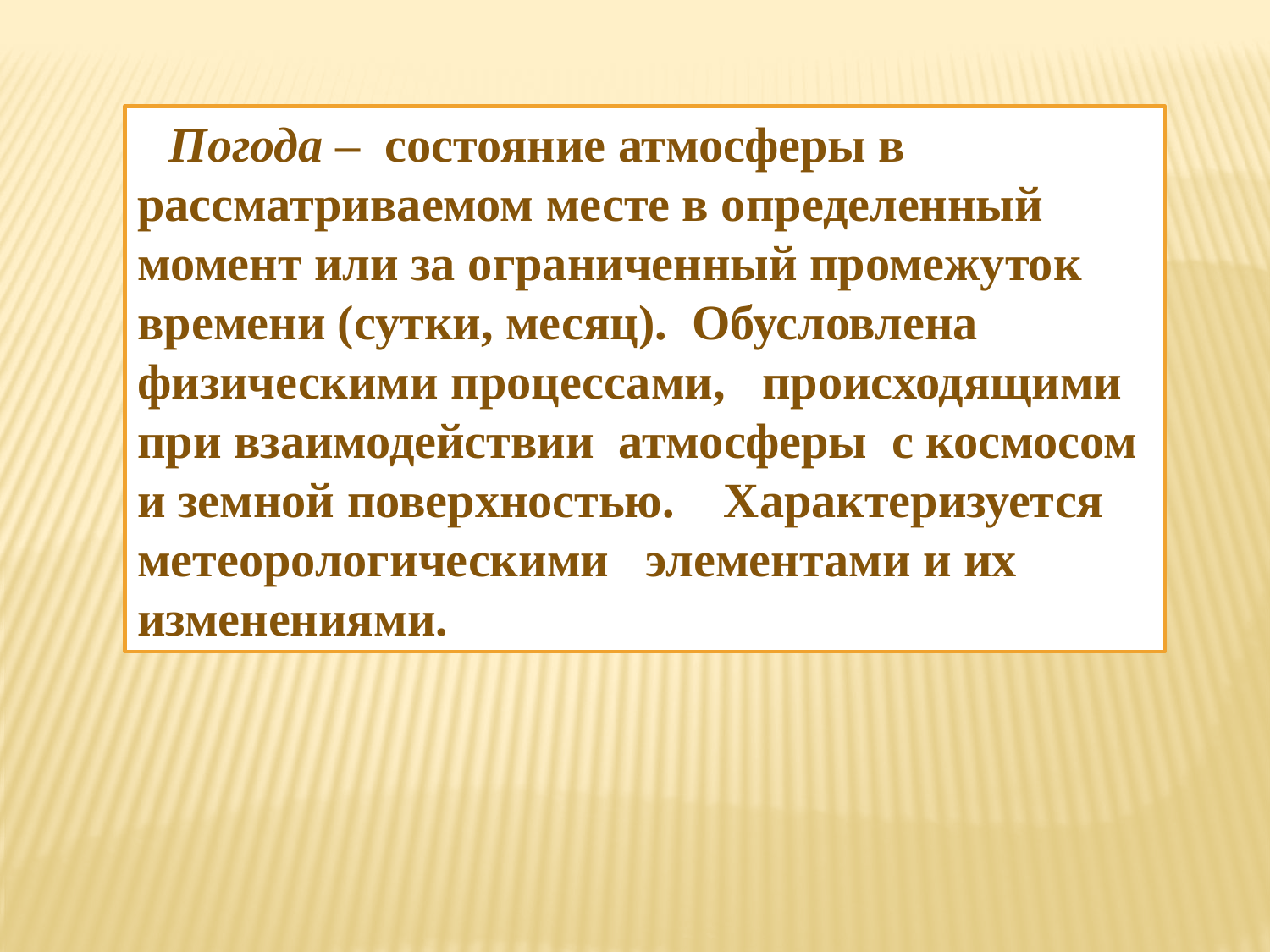

Погода –  состояние атмосферы в рассматриваемом месте в определенный момент или за ограниченный промежуток времени (сутки, месяц).  Обусловлена физическими процессами,   происходящими при взаимодействии  атмосферы  с космосом и земной поверхностью.    Характеризуется метеорологическими   элементами и их изменениями.